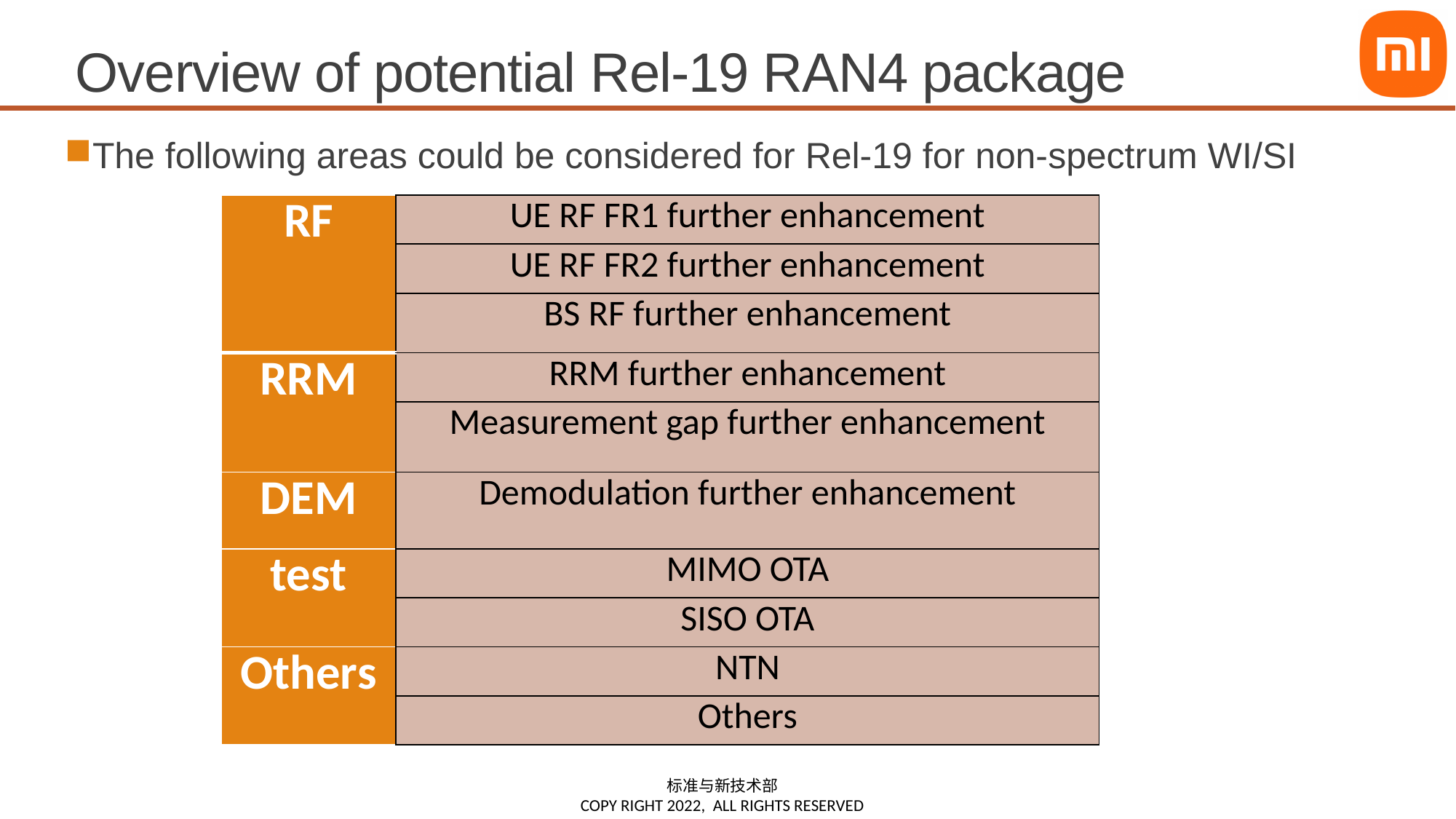

# Overview of potential Rel-19 RAN4 package
The following areas could be considered for Rel-19 for non-spectrum WI/SI
| RF | UE RF FR1 further enhancement |
| --- | --- |
|  | UE RF FR2 further enhancement |
|  | BS RF further enhancement |
| RRM | RRM further enhancement |
|  | Measurement gap further enhancement |
| DEM | Demodulation further enhancement |
| test | MIMO OTA |
|  | SISO OTA |
| Others | NTN |
|  | Others |